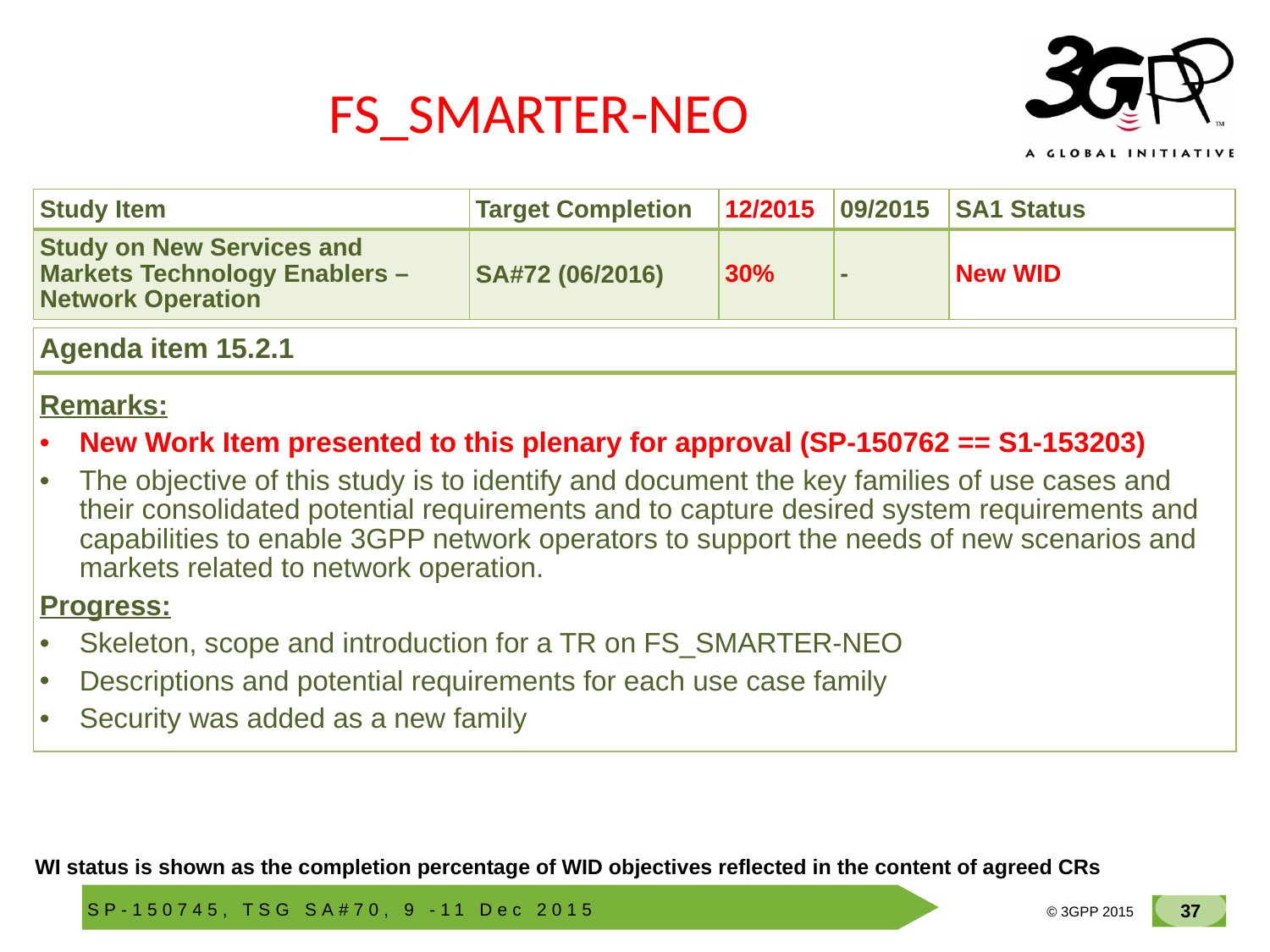

# FS_SMARTER-NEO
| Study Item | Target Completion | 12/2015 | 09/2015 | SA1 Status |
| --- | --- | --- | --- | --- |
| Study on New Services and Markets Technology Enablers – Network Operation | SA#72 (06/2016) | 30% | - | New WID |
| Agenda item 15.2.1 |
| --- |
|  |
| Remarks: New Work Item presented to this plenary for approval (SP-150762 == S1-153203) The objective of this study is to identify and document the key families of use cases and their consolidated potential requirements and to capture desired system requirements and capabilities to enable 3GPP network operators to support the needs of new scenarios and markets related to network operation. Progress: Skeleton, scope and introduction for a TR on FS\_SMARTER-NEO Descriptions and potential requirements for each use case family Security was added as a new family |
WI status is shown as the completion percentage of WID objectives reflected in the content of agreed CRs